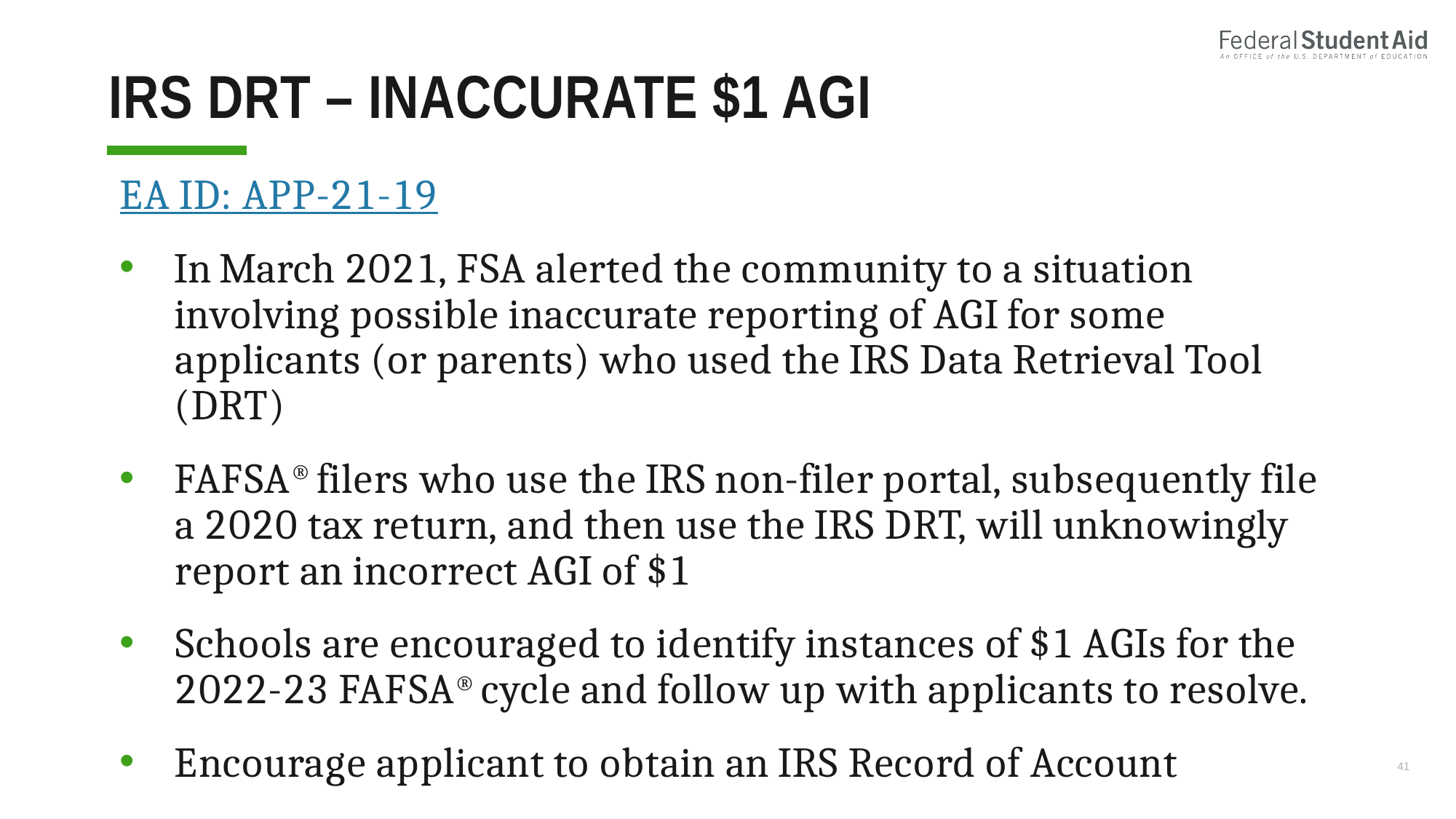

# Irs DRT – inaccurate $1 AGI
EA ID: APP-21-19
In March 2021, FSA alerted the community to a situation involving possible inaccurate reporting of AGI for some applicants (or parents) who used the IRS Data Retrieval Tool (DRT)
FAFSA® filers who use the IRS non-filer portal, subsequently file a 2020 tax return, and then use the IRS DRT, will unknowingly report an incorrect AGI of $1
Schools are encouraged to identify instances of $1 AGIs for the 2022-23 FAFSA® cycle and follow up with applicants to resolve.
Encourage applicant to obtain an IRS Record of Account

41